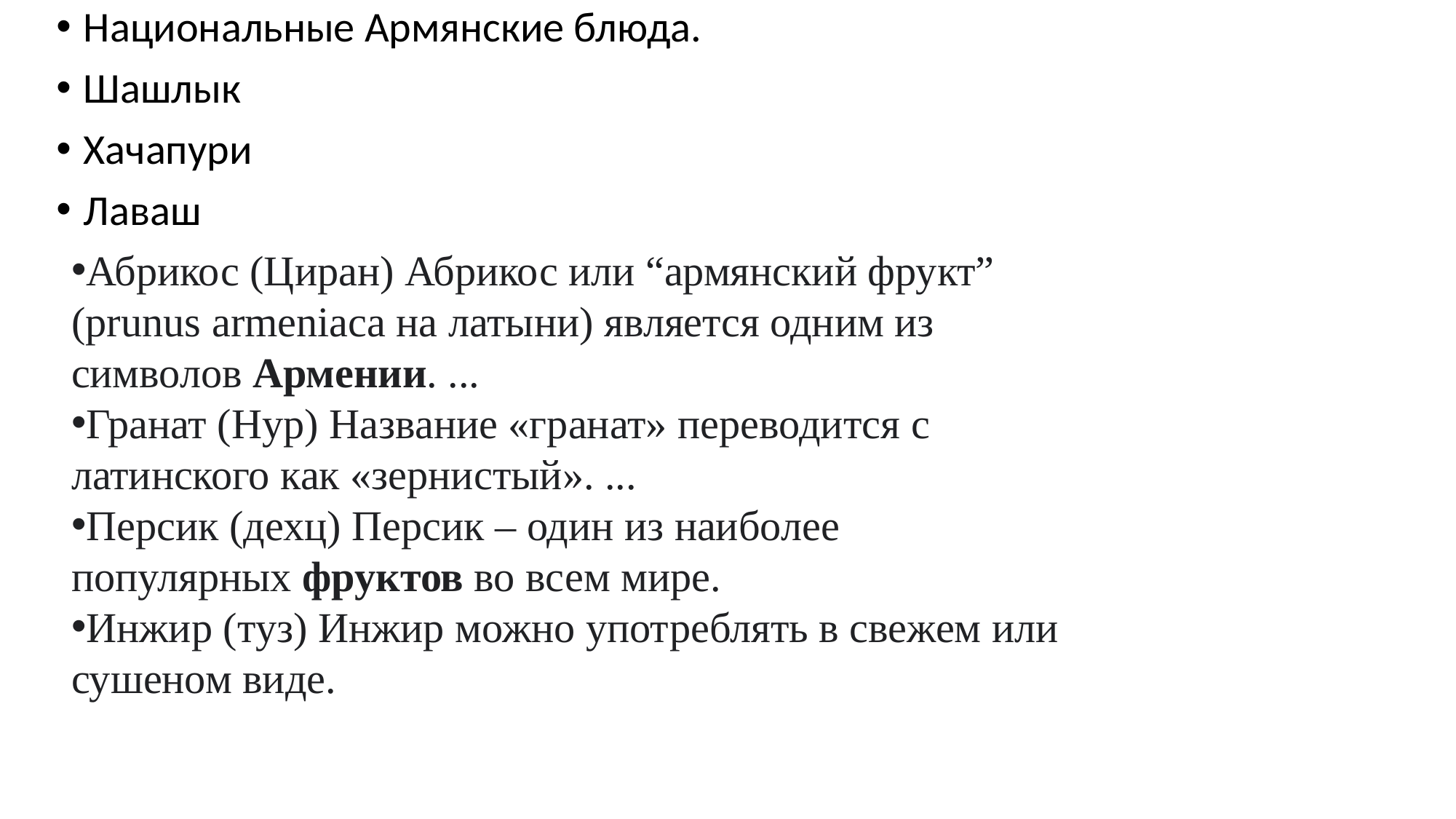

Национальные Армянские блюда.
Шашлык
Хачапури
Лаваш

Абрикос (Циран) Абрикос или “армянский фрукт” (prunus armeniaca на латыни) является одним из символов Армении. ...
Гранат (Нур) Название «гранат» переводится с латинского как «зернистый». ...
Персик (дехц) Персик – один из наиболее популярных фруктов во всем мире.
Инжир (туз) Инжир можно употреблять в свежем или сушеном виде.